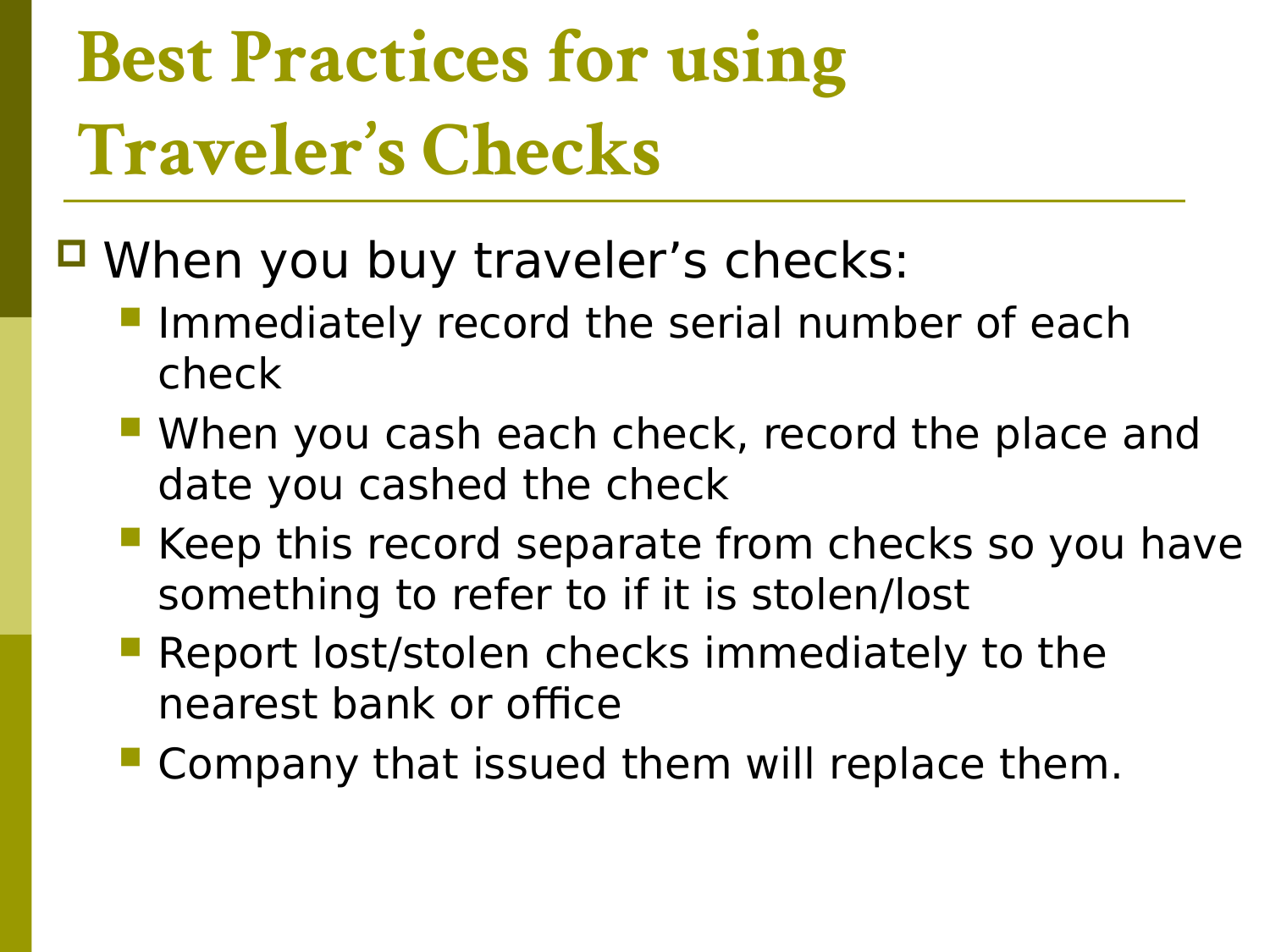

# Best Practices for using Traveler’s Checks
When you buy traveler’s checks:
Immediately record the serial number of each check
When you cash each check, record the place and date you cashed the check
Keep this record separate from checks so you have something to refer to if it is stolen/lost
Report lost/stolen checks immediately to the nearest bank or office
Company that issued them will replace them.